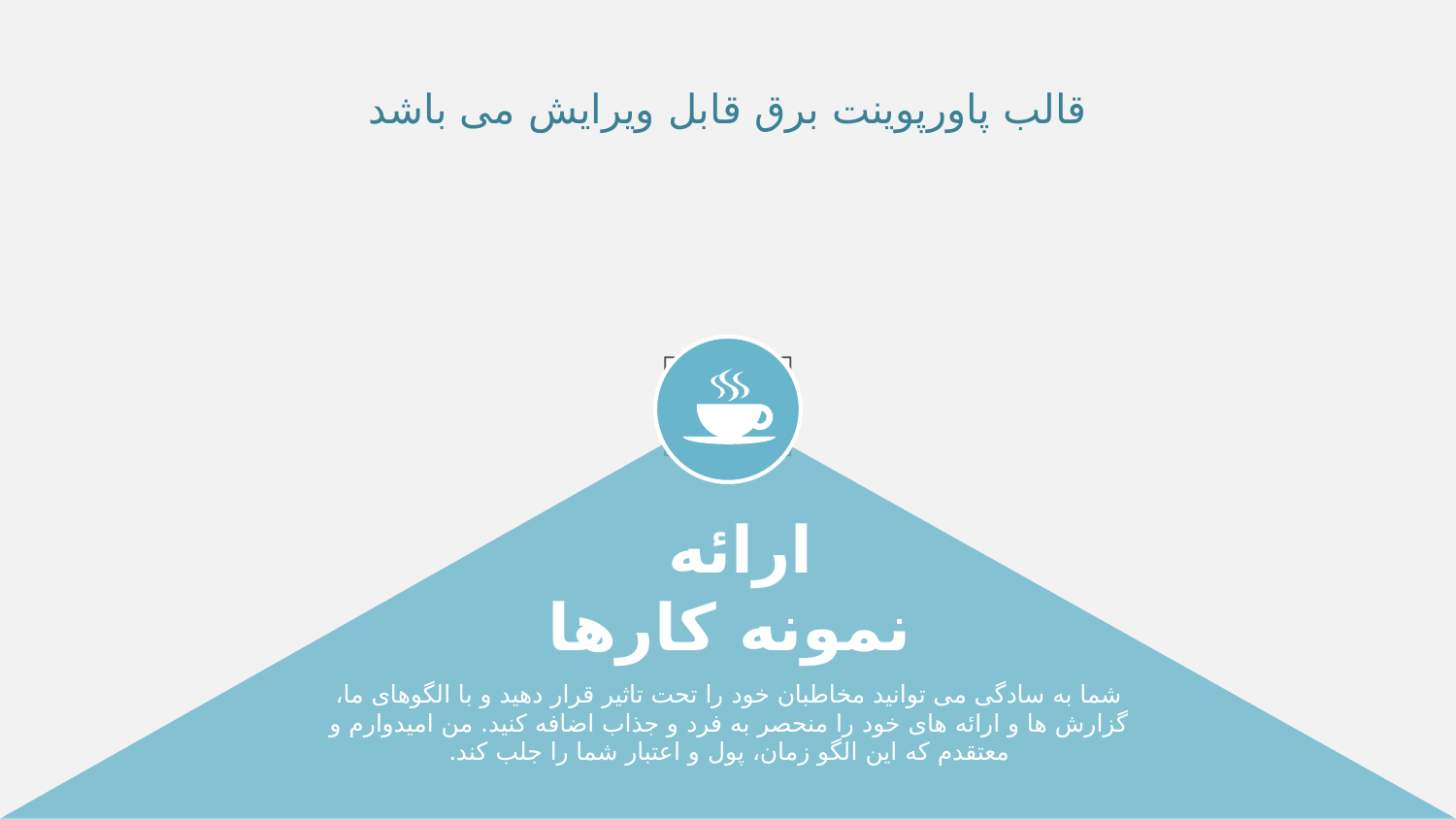

قالب پاورپوینت برق قابل ویرایش می باشد

ارائه
نمونه کارها

شما به سادگی می توانید مخاطبان خود را تحت تاثیر قرار دهید و با الگوهای ما، گزارش ها و ارائه های خود را منحصر به فرد و جذاب اضافه کنید. من امیدوارم و معتقدم که این الگو زمان، پول و اعتبار شما را جلب کند.